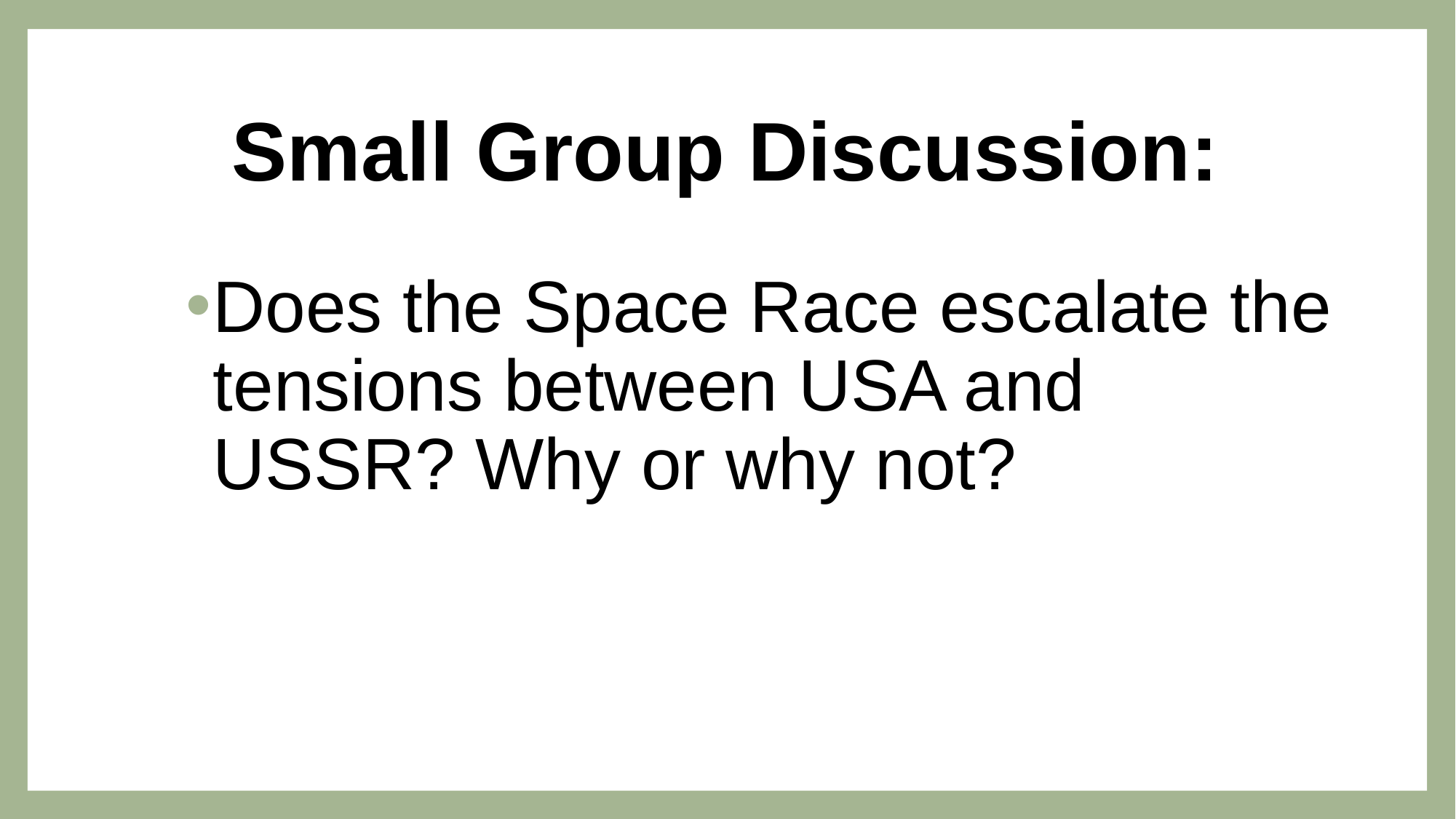

# Small Group Discussion:
Does the Space Race escalate the tensions between USA and USSR? Why or why not?